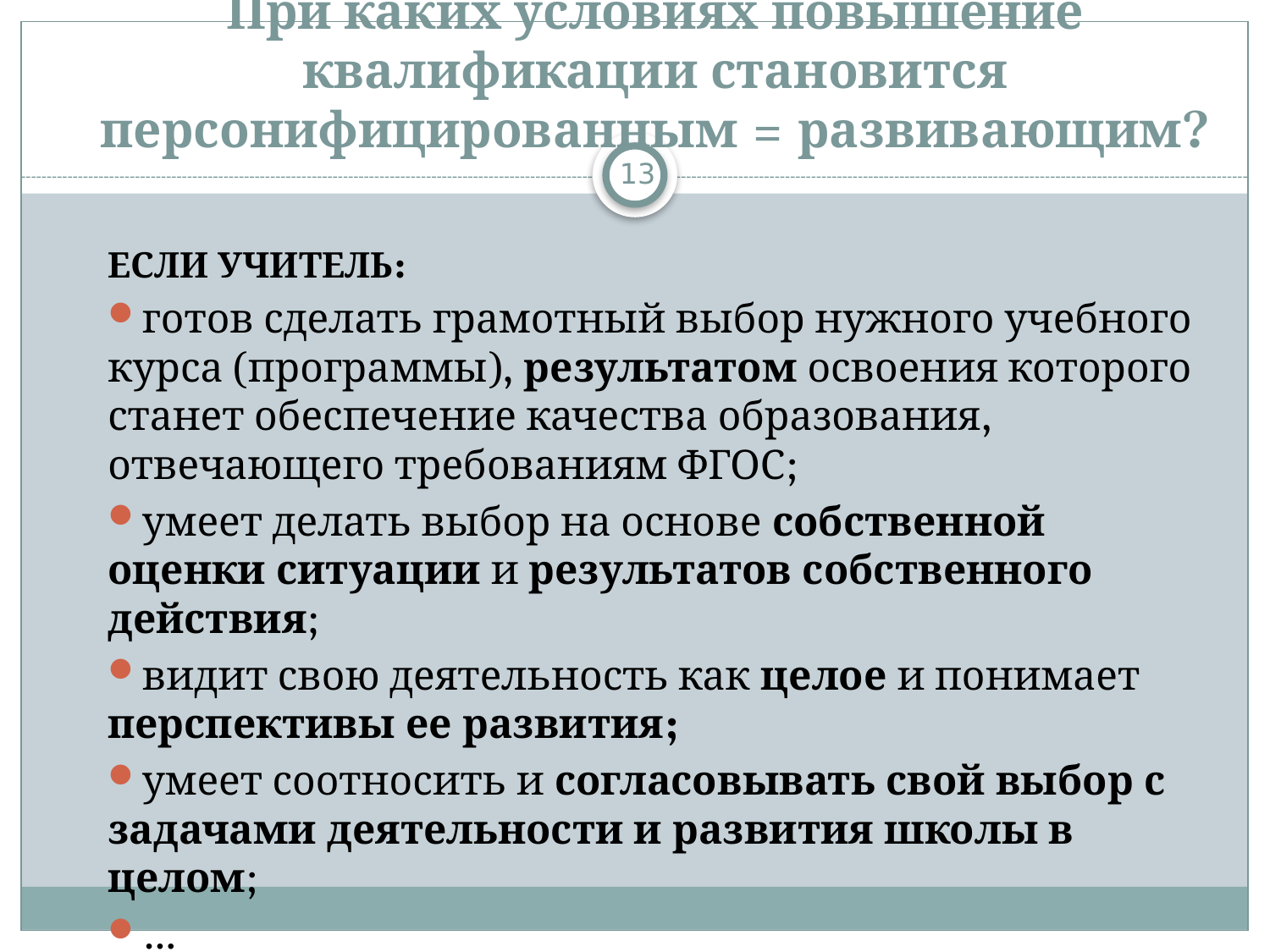

# При каких условиях повышение квалификации становится персонифицированным = развивающим?
13
ЕСЛИ УЧИТЕЛЬ:
готов сделать грамотный выбор нужного учебного курса (программы), результатом освоения которого станет обеспечение качества образования, отвечающего требованиям ФГОС;
умеет делать выбор на основе собственной оценки ситуации и результатов собственного действия;
видит свою деятельность как целое и понимает перспективы ее развития;
умеет соотносить и согласовывать свой выбор с задачами деятельности и развития школы в целом;
…